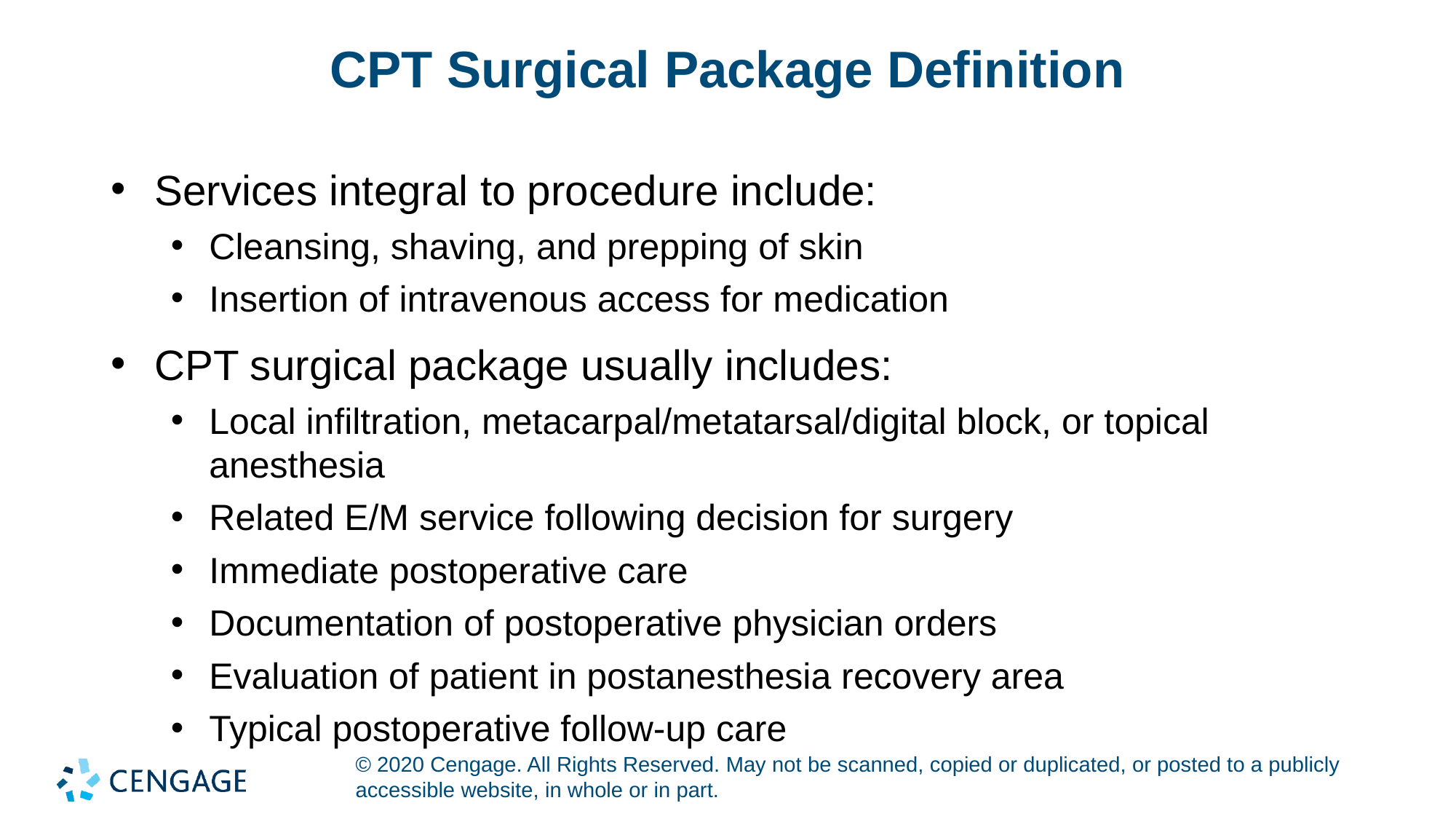

# CPT Surgical Package Definition
Services integral to procedure include:
Cleansing, shaving, and prepping of skin
Insertion of intravenous access for medication
CPT surgical package usually includes:
Local infiltration, metacarpal/metatarsal/digital block, or topical anesthesia
Related E/M service following decision for surgery
Immediate postoperative care
Documentation of postoperative physician orders
Evaluation of patient in postanesthesia recovery area
Typical postoperative follow-up care